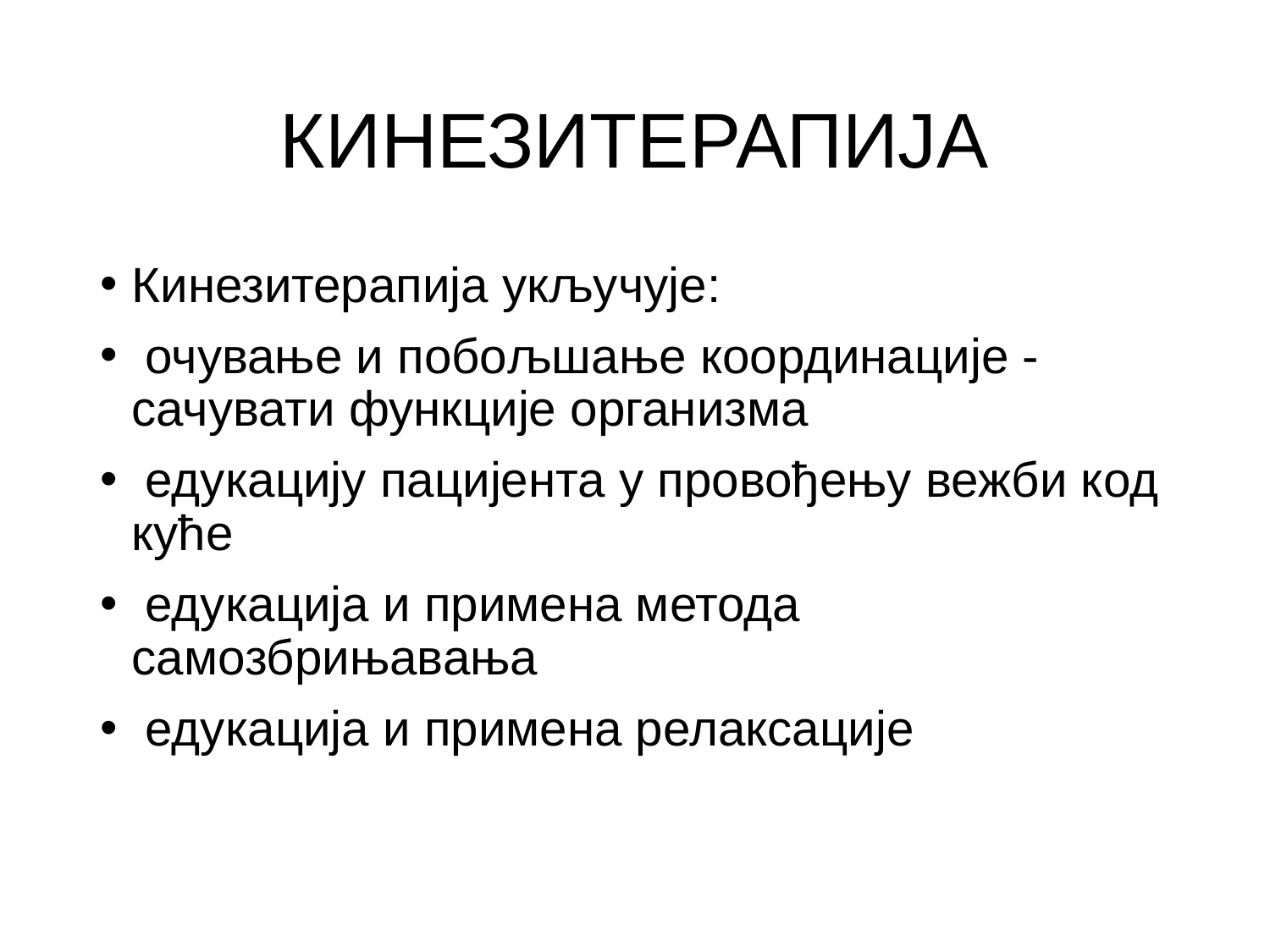

# КИНЕЗИТЕРАПИЈА
Кинезитерапија укључује:
 очување и побољшање координације -сачувати функције организма
 едукацију пацијента у провођењу вежби код куће
 едукација и примена метода самозбрињавања
 едукација и примена релаксације